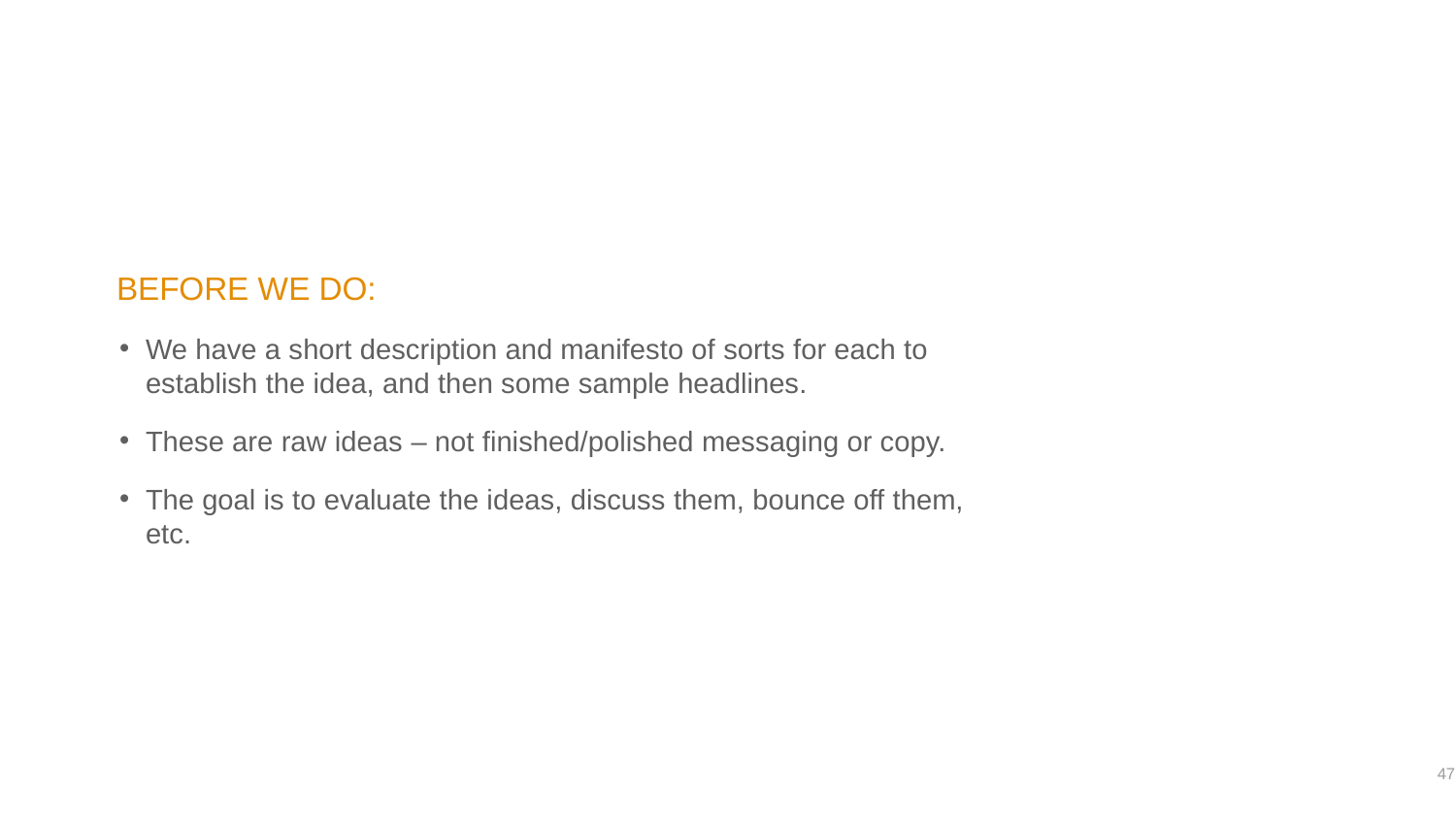

BEFORE WE DO:
We have a short description and manifesto of sorts for each to establish the idea, and then some sample headlines.
These are raw ideas – not finished/polished messaging or copy.
The goal is to evaluate the ideas, discuss them, bounce off them, etc.